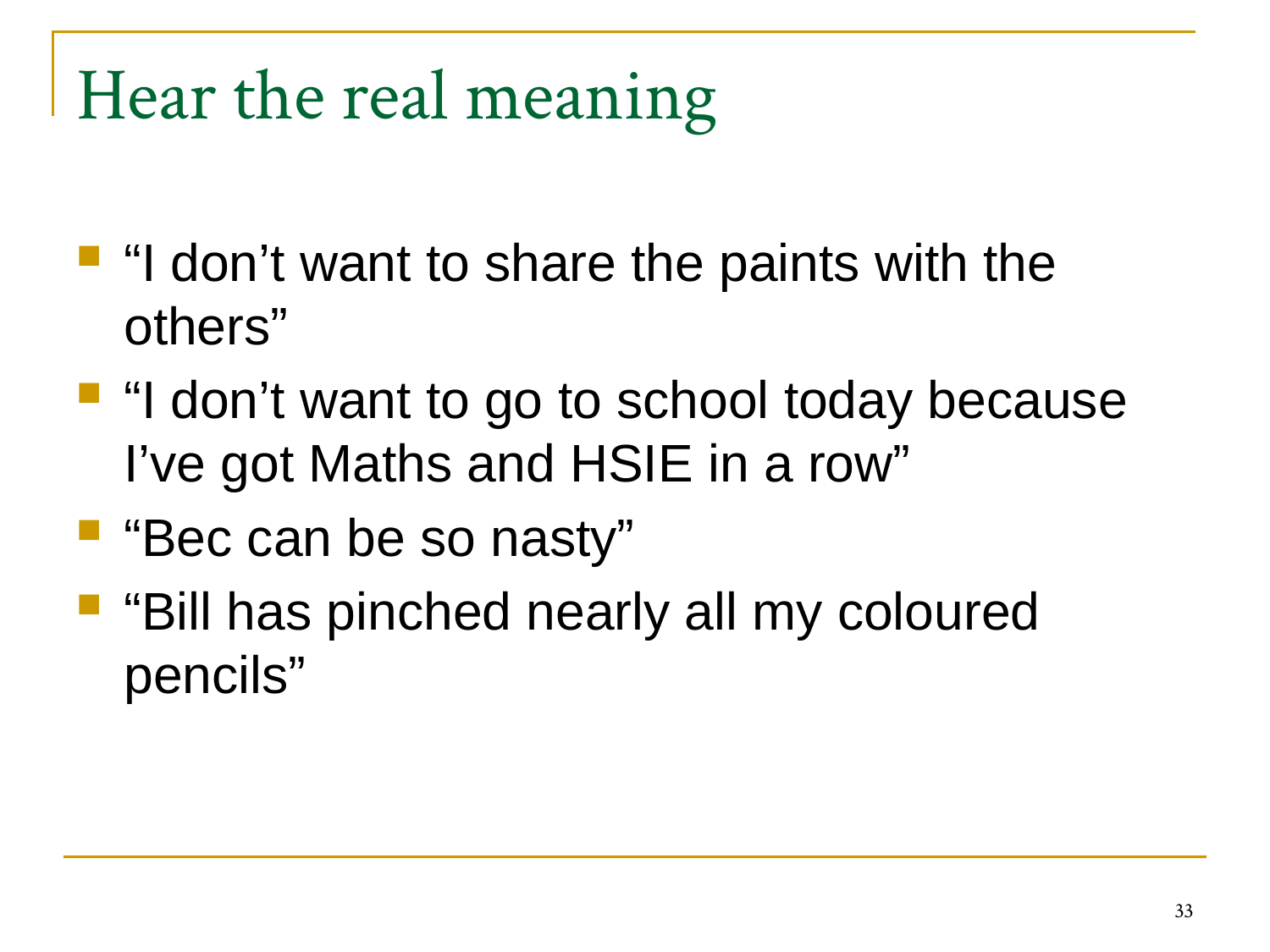

# Hear the real meaning
“I don’t want to share the paints with the others”
“I don’t want to go to school today because I’ve got Maths and HSIE in a row”
“Bec can be so nasty”
“Bill has pinched nearly all my coloured pencils”
33